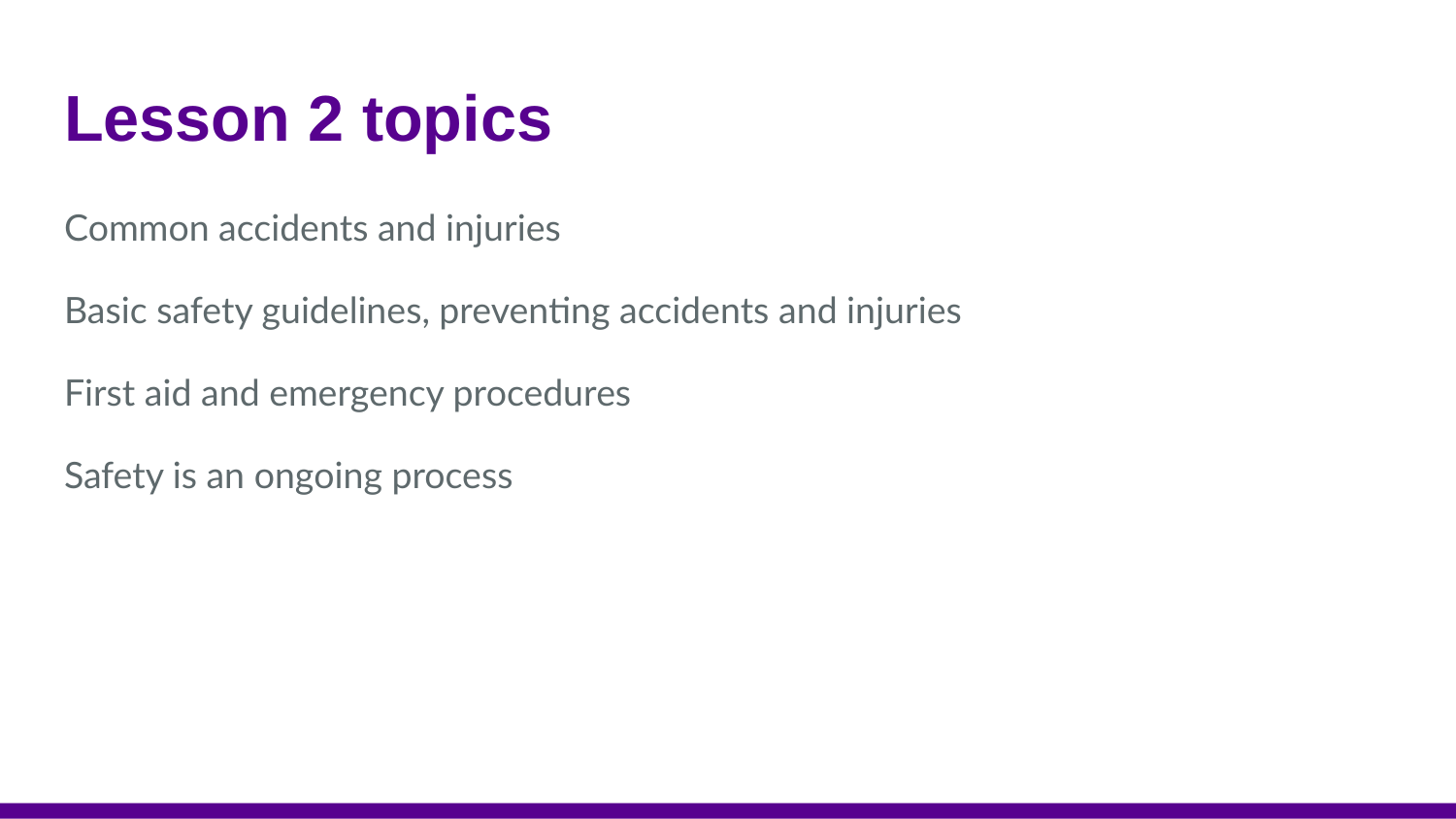

# Lesson 2 topics
Common accidents and injuries
Basic safety guidelines, preventing accidents and injuries
First aid and emergency procedures
Safety is an ongoing process